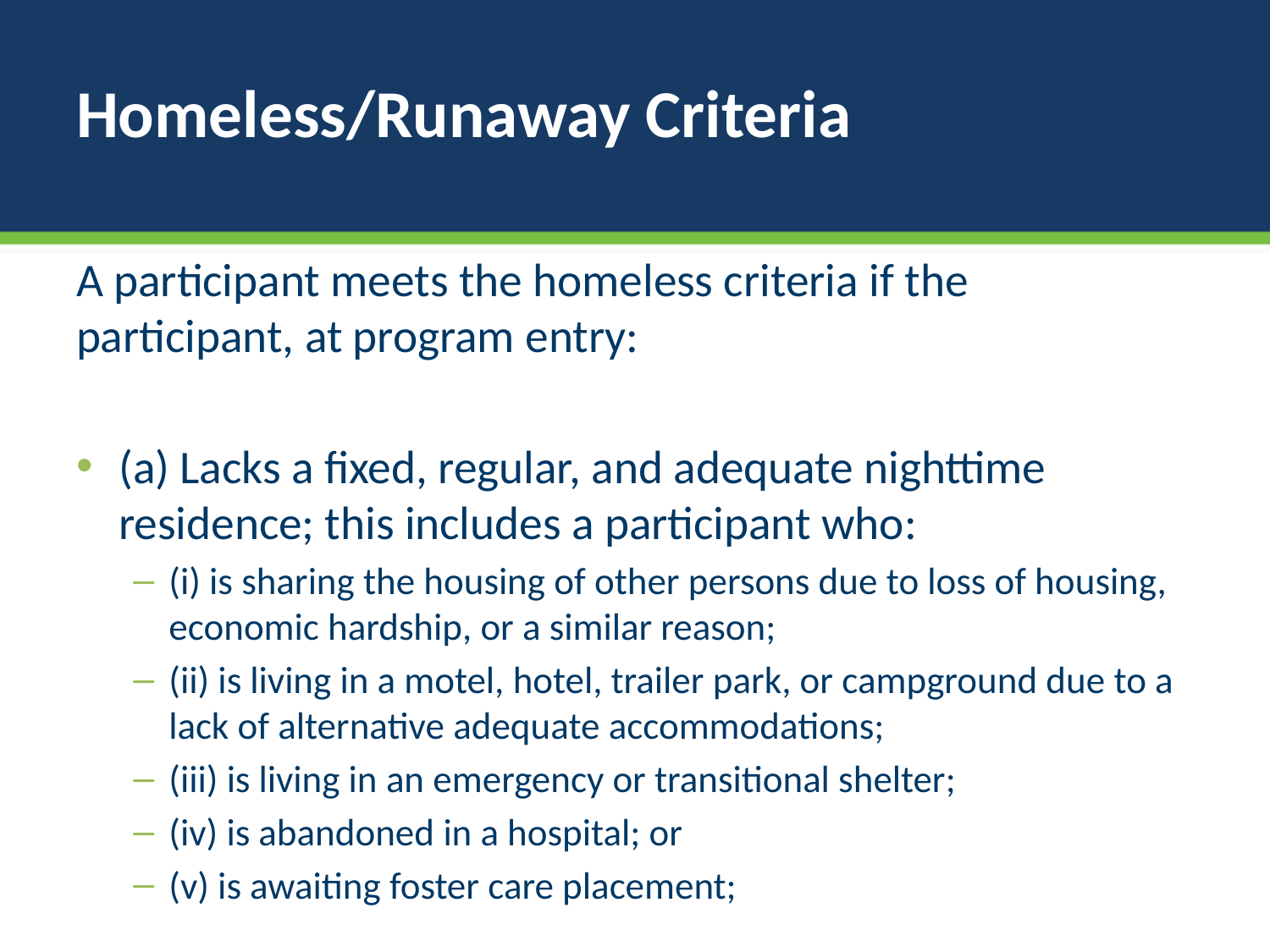

# Homeless/Runaway Criteria
A participant meets the homeless criteria if the participant, at program entry:

(a) Lacks a fixed, regular, and adequate nighttime residence; this includes a participant who:
(i) is sharing the housing of other persons due to loss of housing, economic hardship, or a similar reason;
(ii) is living in a motel, hotel, trailer park, or campground due to a lack of alternative adequate accommodations;
(iii) is living in an emergency or transitional shelter;
(iv) is abandoned in a hospital; or
(v) is awaiting foster care placement;